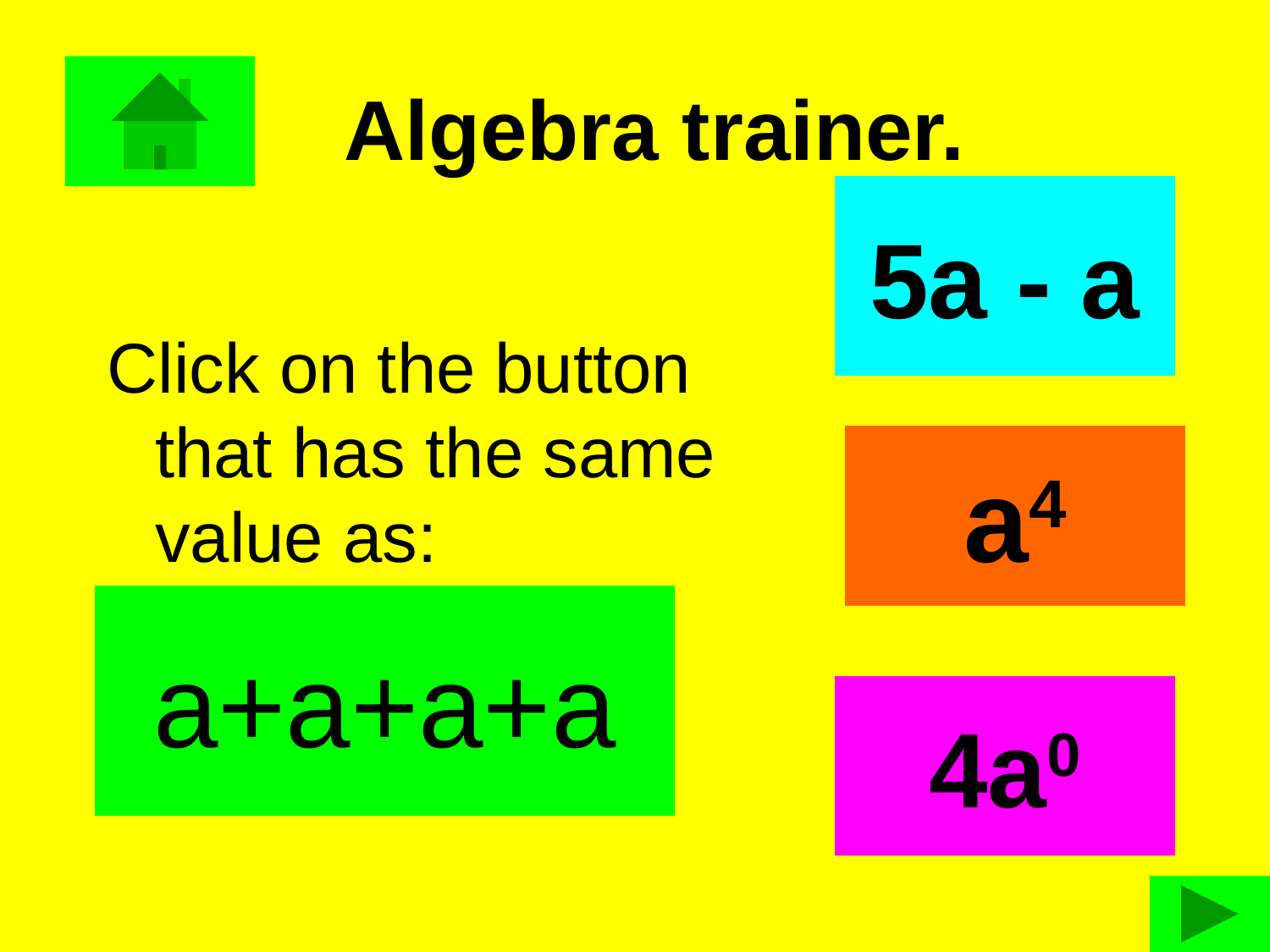

# Algebra trainer.

5a - a
Click on the button that has the same value as:
a4
a+a+a+a
4a0